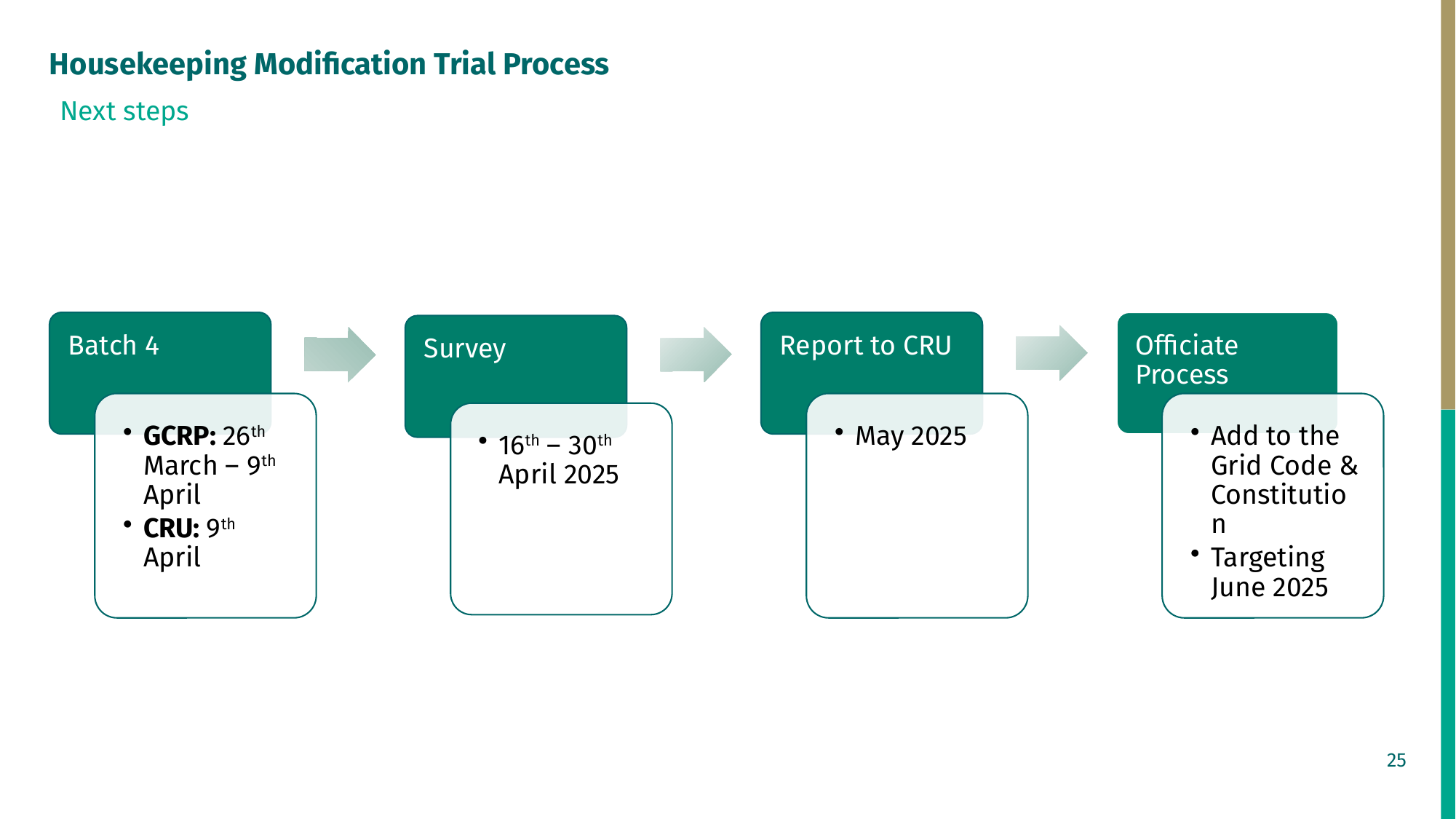

# Housekeeping Modification Trial Process
Next steps
Batch 4
GCRP: 26th March – 9th April
CRU: 9th April

Survey
16th – 30th April 2025

Report to CRU
May 2025

Officiate Process
Add to the Grid Code & Constitution
Targeting  June 2025
25